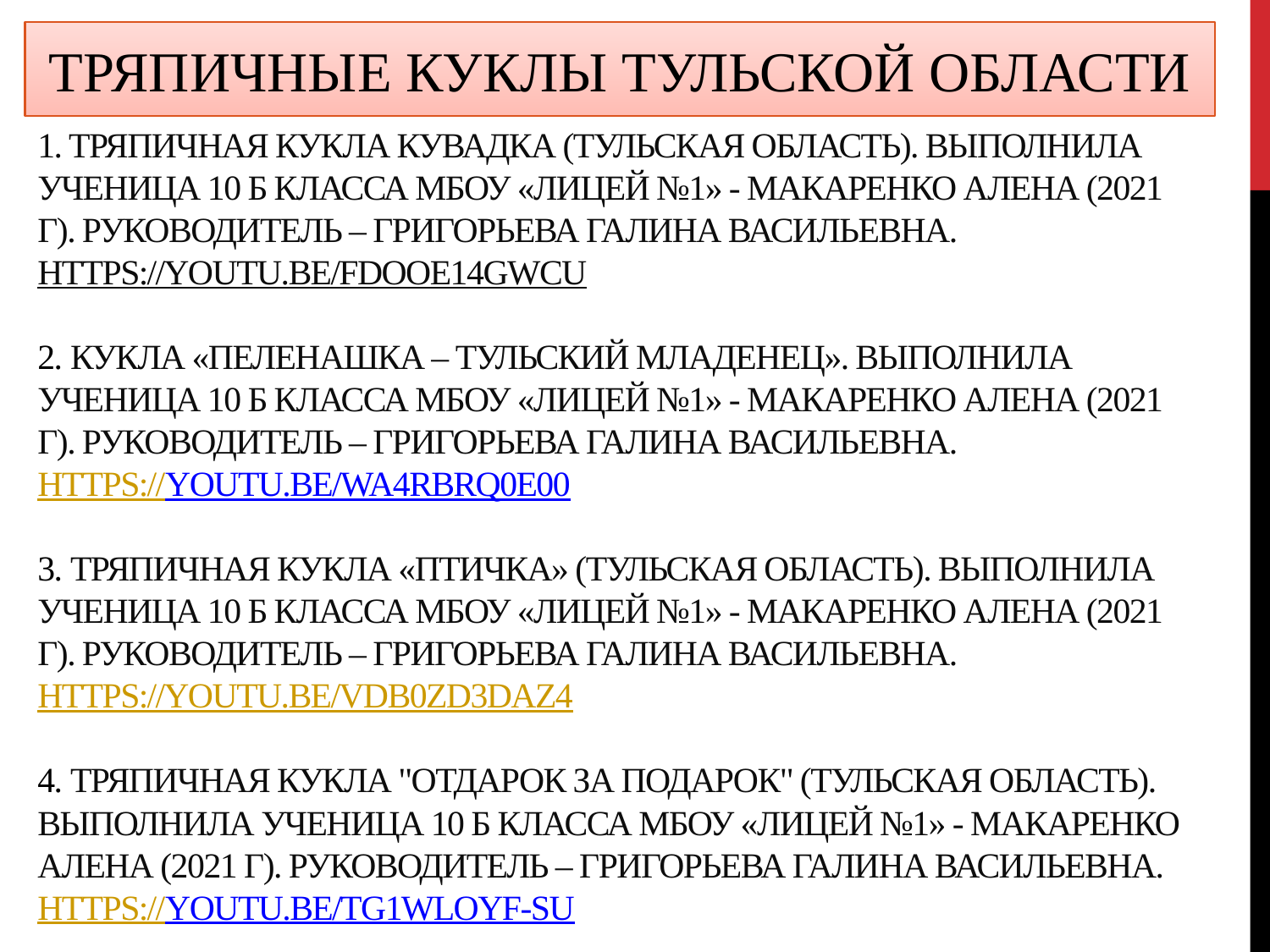

ТРЯПИЧНЫЕ КУКЛЫ ТУЛЬСКОЙ ОБЛАСТИ
# 1. Тряпичная кукла КУВАДКА (Тульская область). Выполнила ученица 10 б класса МБОУ «Лицей №1» - Макаренко Алена (2021 г). Руководитель – Григорьева Галина Васильевна. https://youtu.be/fDooE14GwCU 2. Кукла «Пеленашка – тульский младенец». Выполнила ученица 10 б класса МБОУ «Лицей №1» - Макаренко Алена (2021 г). Руководитель – Григорьева Галина Васильевна. https://youtu.be/Wa4RbrQ0e00 3. Тряпичная кукла «Птичка» (Тульская область). Выполнила ученица 10 б класса МБОУ «Лицей №1» - Макаренко Алена (2021 г). Руководитель – Григорьева Галина Васильевна. https://youtu.be/vdb0Zd3daz4 4. Тряпичная кукла "Отдарок за подарок" (Тульская область). Выполнила ученица 10 б класса МБОУ «Лицей №1» - Макаренко Алена (2021 г). Руководитель – Григорьева Галина Васильевна. https://youtu.be/tg1wLOYF-sU